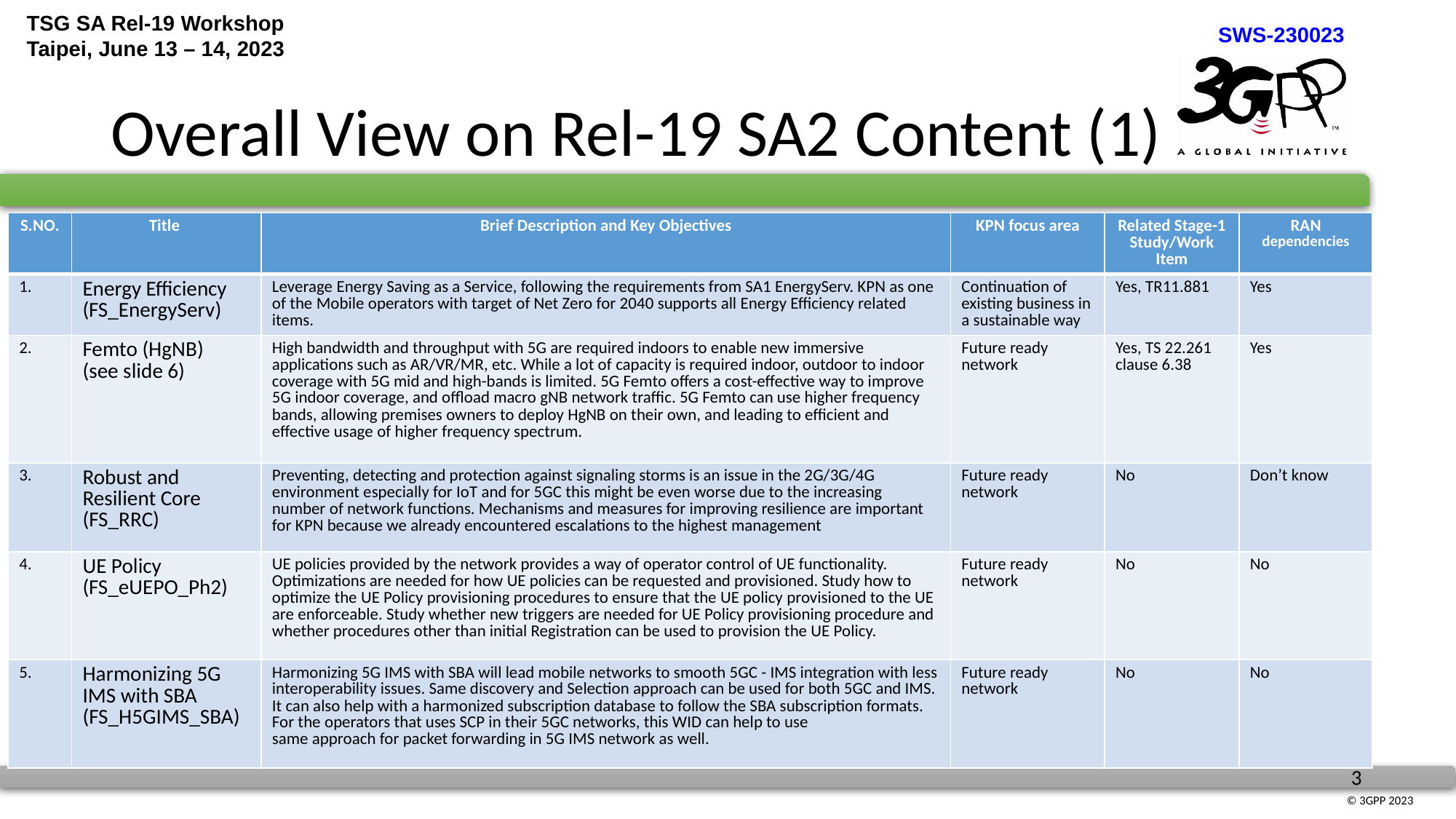

# Overall View on Rel-19 SA2 Content (1)
| S.NO. | Title | Brief Description and Key Objectives | KPN focus area | Related Stage-1 Study/Work Item | RAN dependencies |
| --- | --- | --- | --- | --- | --- |
| 1. | Energy Efficiency  (FS\_EnergyServ) | Leverage Energy Saving as a Service, following the requirements from SA1 EnergyServ. KPN as one of the Mobile operators with target of Net Zero for 2040 supports all Energy Efficiency related items. | Continuation of existing business in a sustainable way | Yes, TR11.881 | Yes |
| 2. | Femto (HgNB) (see slide 6) | High bandwidth and throughput with 5G are required indoors to enable new immersive applications such as AR/VR/MR, etc. While a lot of capacity is required indoor, outdoor to indoor coverage with 5G mid and high-bands is limited. 5G Femto offers a cost-effective way to improve 5G indoor coverage, and offload macro gNB network traffic. 5G Femto can use higher frequency bands, allowing premises owners to deploy HgNB on their own, and leading to efficient and effective usage of higher frequency spectrum. | Future ready network | Yes, TS 22.261 clause 6.38 | Yes |
| 3. | Robust and Resilient Core (FS\_RRC) | Preventing, detecting and protection against signaling storms is an issue in the 2G/3G/4G environment especially for IoT and for 5GC this might be even worse due to the increasing number of network functions. Mechanisms and measures for improving resilience are important for KPN because we already encountered escalations to the highest management | Future ready network | No | Don’t know |
| 4. | UE Policy (FS\_eUEPO\_Ph2) | UE policies provided by the network provides a way of operator control of UE functionality. Optimizations are needed for how UE policies can be requested and provisioned. Study how to optimize the UE Policy provisioning procedures to ensure that the UE policy provisioned to the UE are enforceable. Study whether new triggers are needed for UE Policy provisioning procedure and whether procedures other than initial Registration can be used to provision the UE Policy. | Future ready network | No | No |
| 5. | Harmonizing 5G IMS with SBA (FS\_H5GIMS\_SBA) | Harmonizing 5G IMS with SBA will lead mobile networks to smooth 5GC - IMS integration with less interoperability issues. Same discovery and Selection approach can be used for both 5GC and IMS. It can also help with a harmonized subscription database to follow the SBA subscription formats. For the operators that uses SCP in their 5GC networks, this WID can help to use same approach for packet forwarding in 5G IMS network as well. | Future ready network | No | No |